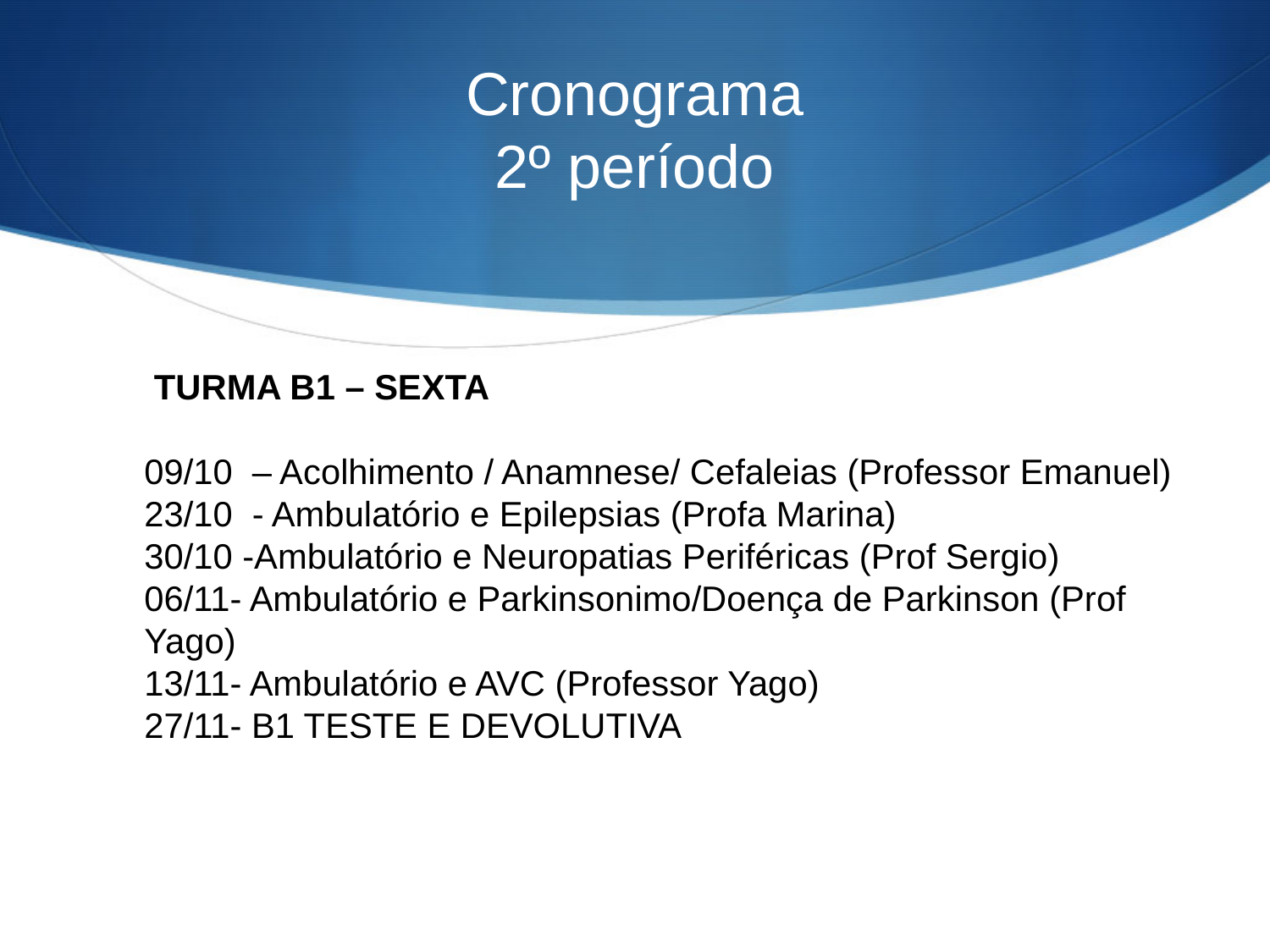

# Cronograma 2º período
 TURMA B1 – SEXTA

09/10  – Acolhimento / Anamnese/ Cefaleias (Professor Emanuel)
23/10  - Ambulatório e Epilepsias (Profa Marina)
30/10 -Ambulatório e Neuropatias Periféricas (Prof Sergio)
06/11- Ambulatório e Parkinsonimo/Doença de Parkinson (Prof Yago)
13/11- Ambulatório e AVC (Professor Yago)
27/11- B1 TESTE E DEVOLUTIVA